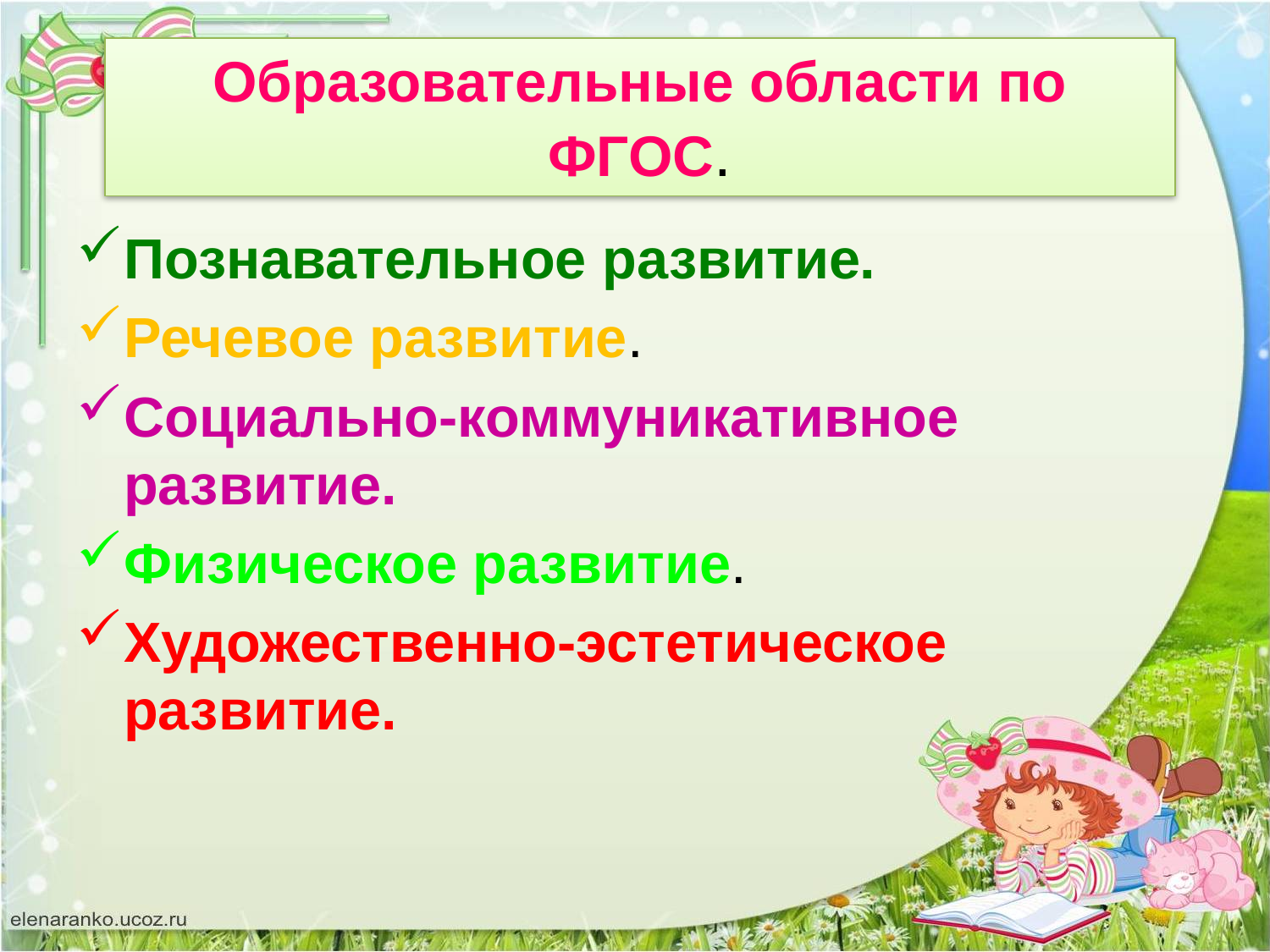

# Образовательные области по ФГОС.
Познавательное развитие.
Речевое развитие.
Социально-коммуникативное развитие.
Физическое развитие.
Художественно-эстетическое развитие.